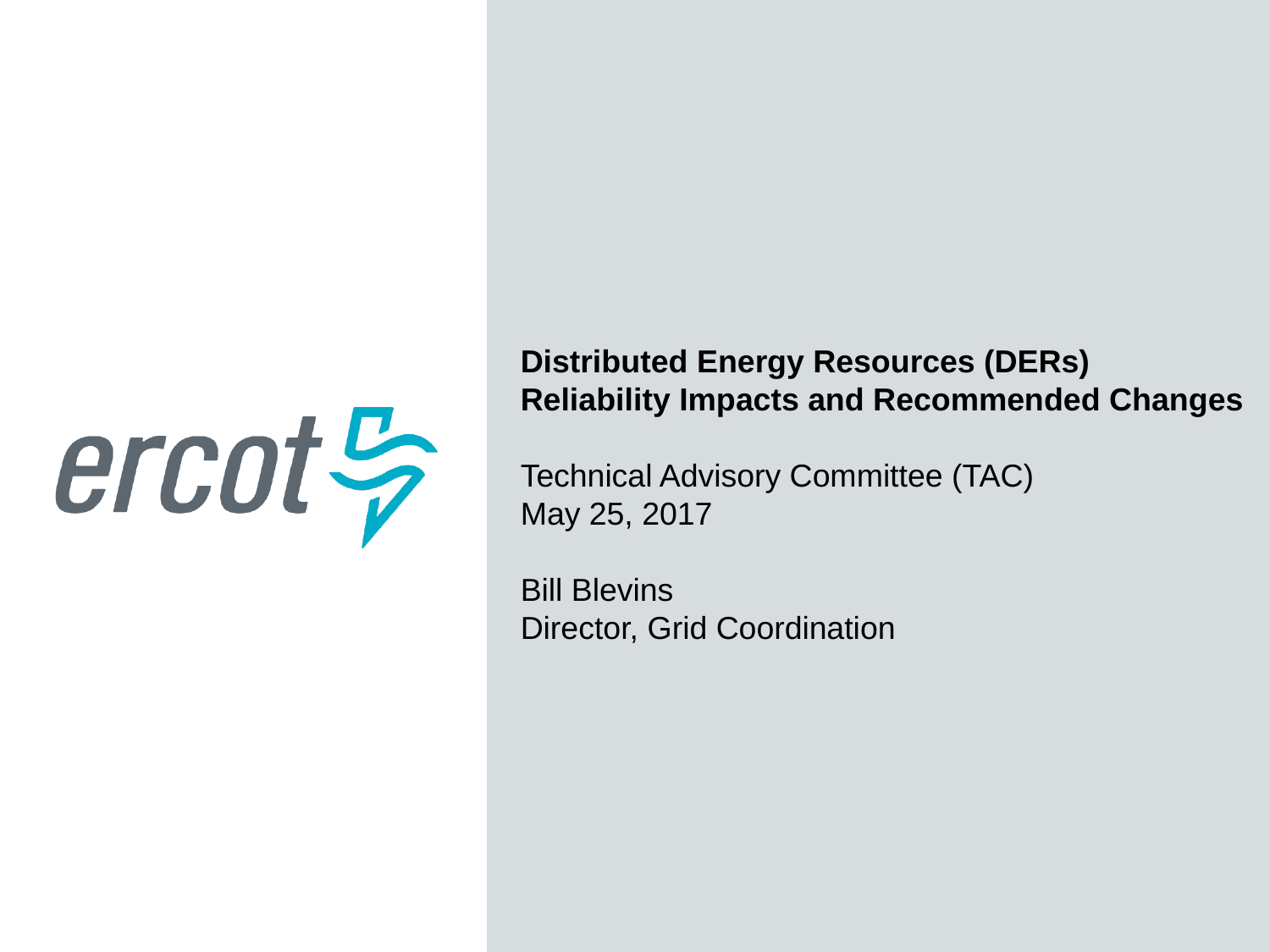

Distributed Energy Resources (DERs)
Reliability Impacts and Recommended Changes

Technical Advisory Committee (TAC)
May 25, 2017

Bill Blevins
Director, Grid Coordination